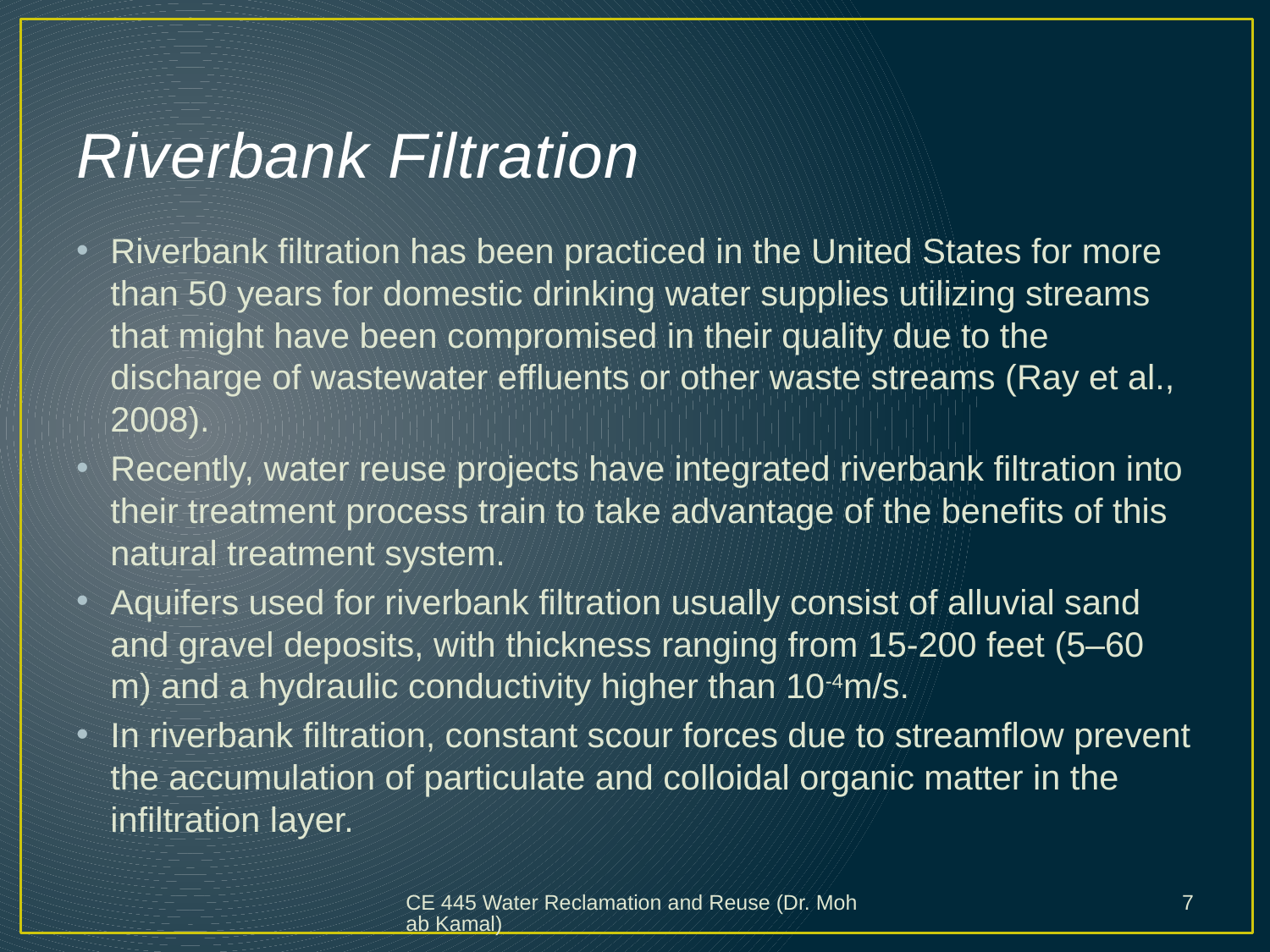

# Riverbank Filtration
Riverbank filtration has been practiced in the United States for more than 50 years for domestic drinking water supplies utilizing streams that might have been compromised in their quality due to the discharge of wastewater effluents or other waste streams (Ray et al., 2008).
Recently, water reuse projects have integrated riverbank filtration into their treatment process train to take advantage of the benefits of this natural treatment system.
Aquifers used for riverbank filtration usually consist of alluvial sand and gravel deposits, with thickness ranging from 15-200 feet (5–60 m) and a hydraulic conductivity higher than 10-4m/s.
In riverbank filtration, constant scour forces due to streamflow prevent the accumulation of particulate and colloidal organic matter in the infiltration layer.
CE 445 Water Reclamation and Reuse (Dr. Mohab Kamal)
7